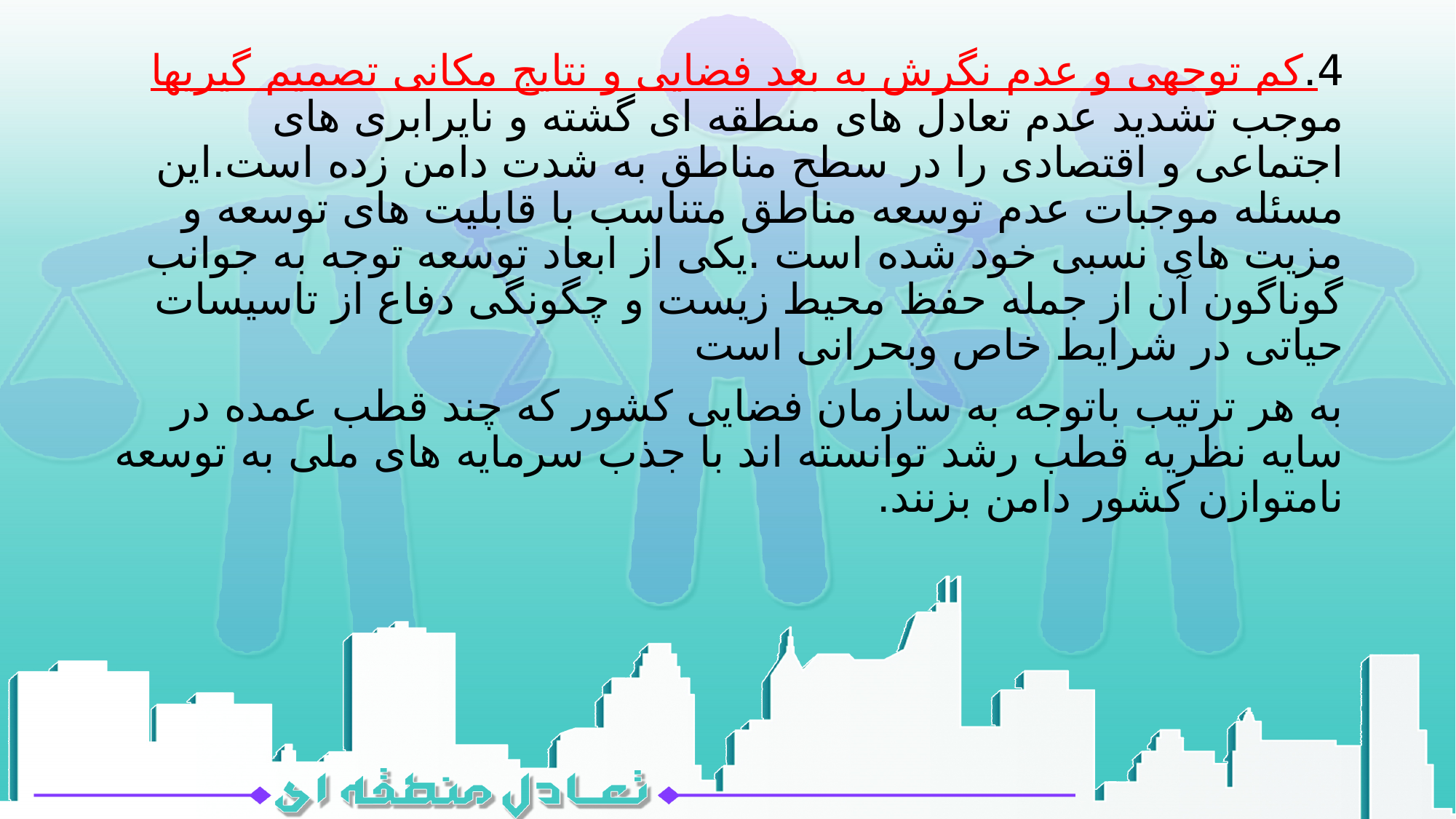

4.کم توجهی و عدم نگرش به بعد فضایی و نتایج مکانی تصمیم گیریها موجب تشدید عدم تعادل های منطقه ای گشته و نایرابری های اجتماعی و اقتصادی را در سطح مناطق به شدت دامن زده است.این مسئله موجبات عدم توسعه مناطق متناسب با قابلیت های توسعه و مزیت های نسبی خود شده است .یکی از ابعاد توسعه توجه به جوانب گوناگون آن از جمله حفظ محیط زیست و چگونگی دفاع از تاسیسات حیاتی در شرایط خاص وبحرانی است
به هر ترتیب باتوجه به سازمان فضایی کشور که چند قطب عمده در سایه نظریه قطب رشد توانسته اند با جذب سرمایه های ملی به توسعه نامتوازن کشور دامن بزنند.